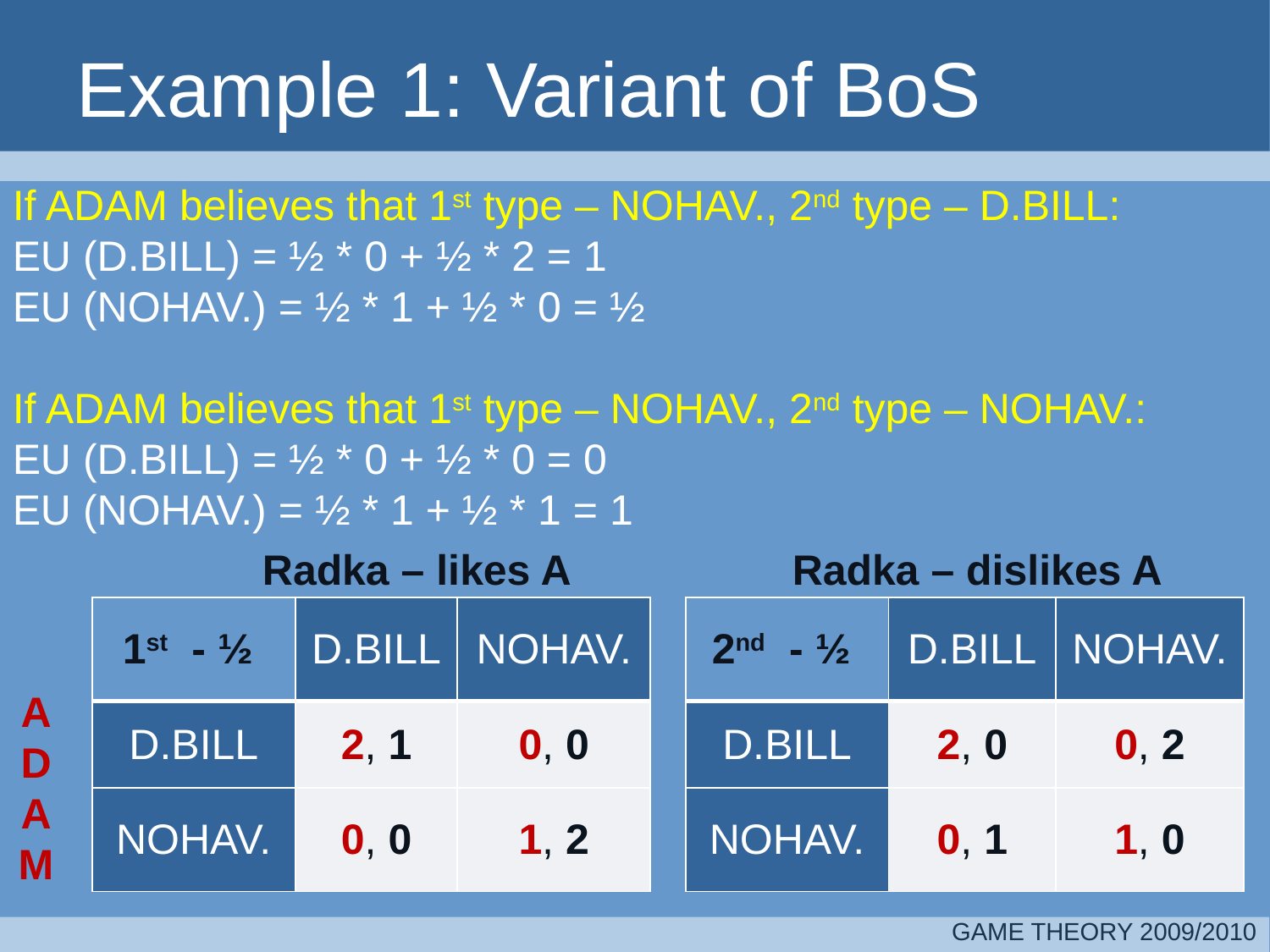

# Example 1: Variant of BoS
If ADAM believes that 1st type – NOHAV., 2nd type – D.BILL:
EU (D.BILL) = ½ * 0 + ½ * 2 = 1
EU (NOHAV.) = ½ * 1 + ½ * 0 = ½

If ADAM believes that 1st type – NOHAV., 2nd type – NOHAV.:
EU (D.BILL) = ½ * 0 + ½ * 0 = 0
EU (NOHAV.) = ½ * 1 + ½ * 1 = 1
Radka – likes A
Radka – dislikes A
| 1st - ½ | D.BILL | NOHAV. |
| --- | --- | --- |
| D.BILL | 2, 1 | 0, 0 |
| NOHAV. | 0, 0 | 1, 2 |
| 2nd - ½ | D.BILL | NOHAV. |
| --- | --- | --- |
| D.BILL | 2, 0 | 0, 2 |
| NOHAV. | 0, 1 | 1, 0 |
ADAM
GAME THEORY 2009/2010